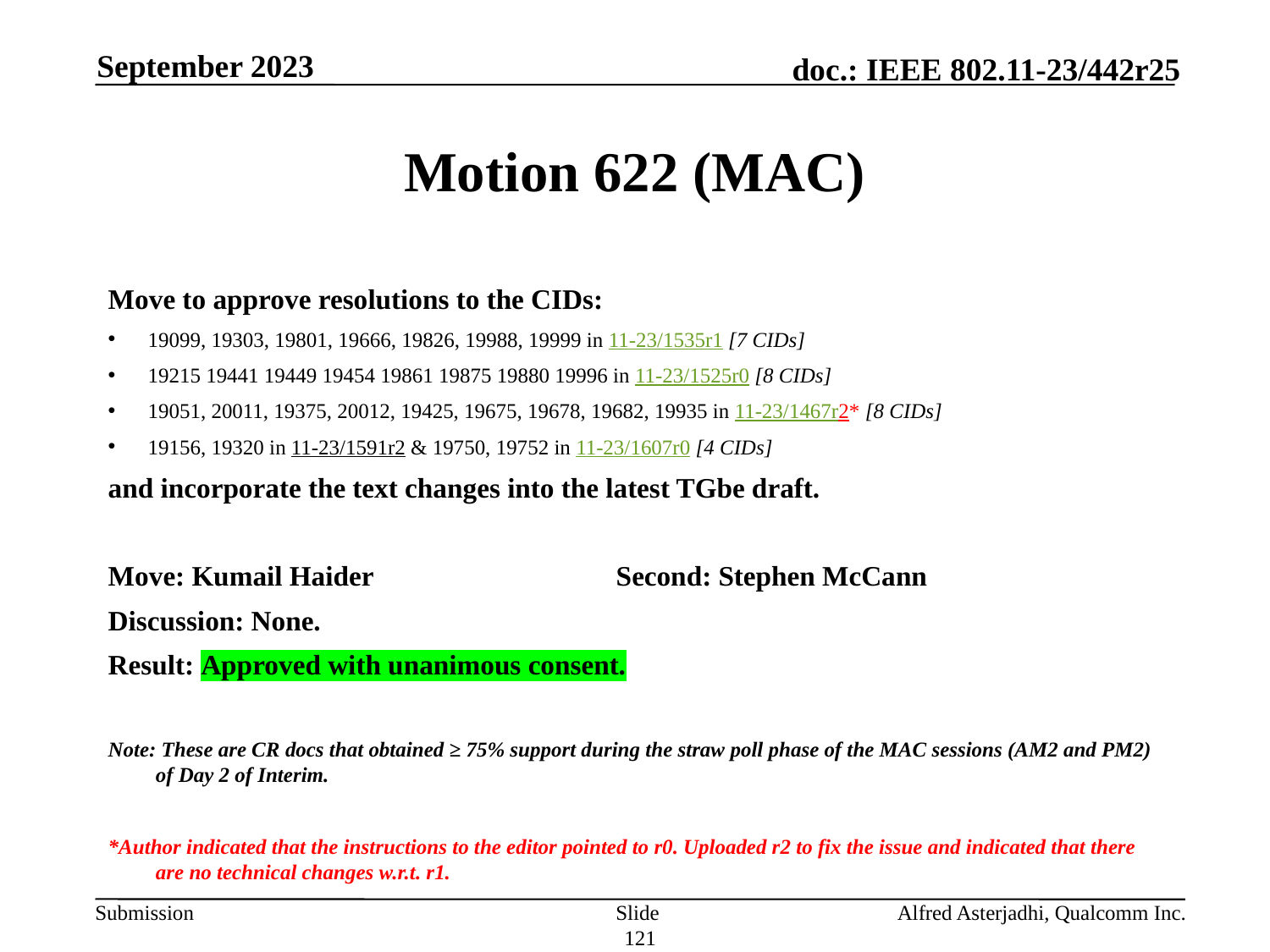

September 2023
# Motion 622 (MAC)
Move to approve resolutions to the CIDs:
19099, 19303, 19801, 19666, 19826, 19988, 19999 in 11-23/1535r1 [7 CIDs]
19215 19441 19449 19454 19861 19875 19880 19996 in 11-23/1525r0 [8 CIDs]
19051, 20011, 19375, 20012, 19425, 19675, 19678, 19682, 19935 in 11-23/1467r2* [8 CIDs]
19156, 19320 in 11-23/1591r2 & 19750, 19752 in 11-23/1607r0 [4 CIDs]
and incorporate the text changes into the latest TGbe draft.

Move: Kumail Haider		Second: Stephen McCann
Discussion: None.
Result: Approved with unanimous consent.

Note: These are CR docs that obtained ≥ 75% support during the straw poll phase of the MAC sessions (AM2 and PM2) of Day 2 of Interim.

*Author indicated that the instructions to the editor pointed to r0. Uploaded r2 to fix the issue and indicated that there are no technical changes w.r.t. r1.
Slide 121
Alfred Asterjadhi, Qualcomm Inc.